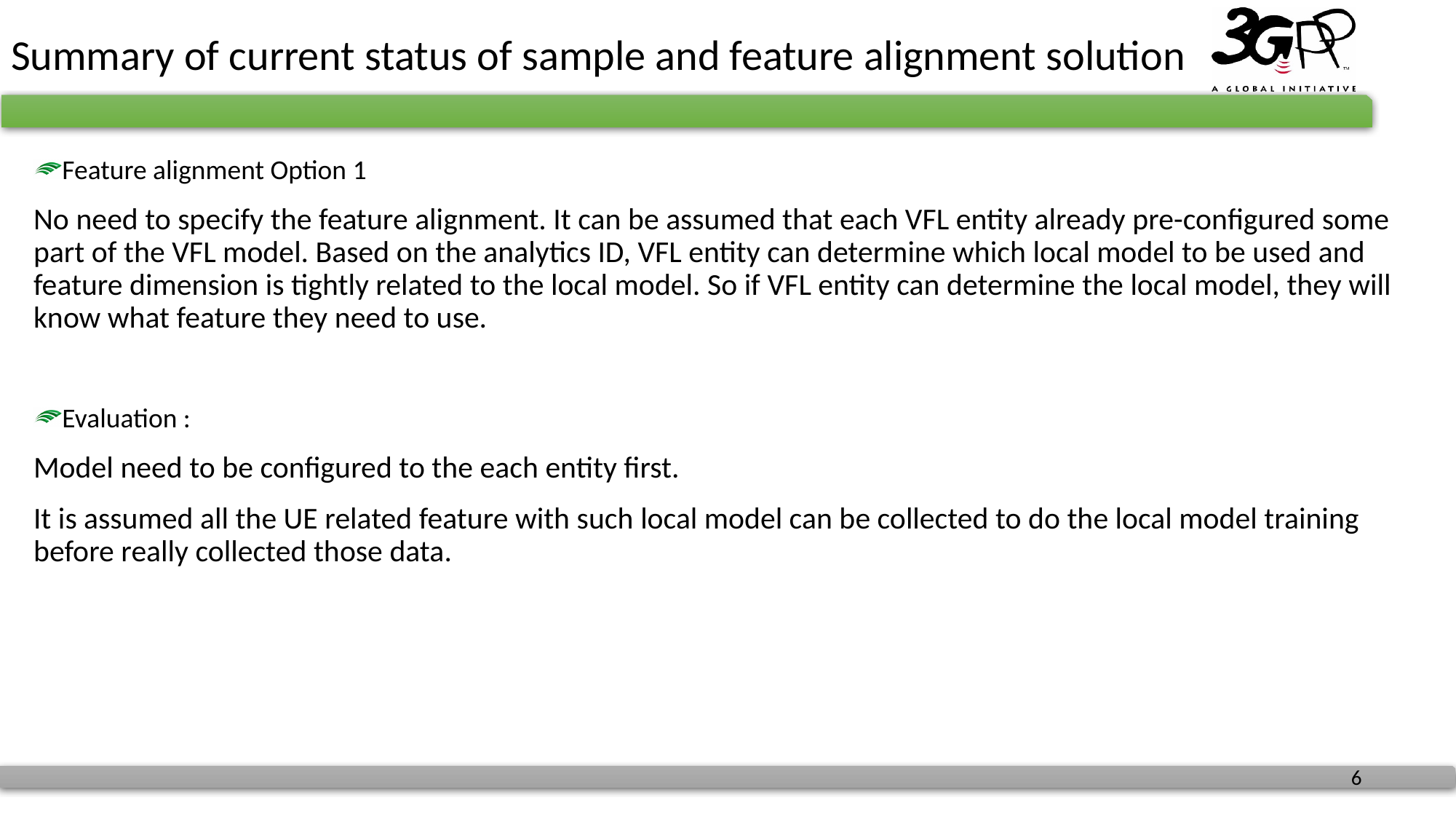

# Summary of current status of sample and feature alignment solution
Feature alignment Option 1
No need to specify the feature alignment. It can be assumed that each VFL entity already pre-configured some part of the VFL model. Based on the analytics ID, VFL entity can determine which local model to be used and feature dimension is tightly related to the local model. So if VFL entity can determine the local model, they will know what feature they need to use.

Evaluation :
Model need to be configured to the each entity first.
It is assumed all the UE related feature with such local model can be collected to do the local model training before really collected those data.